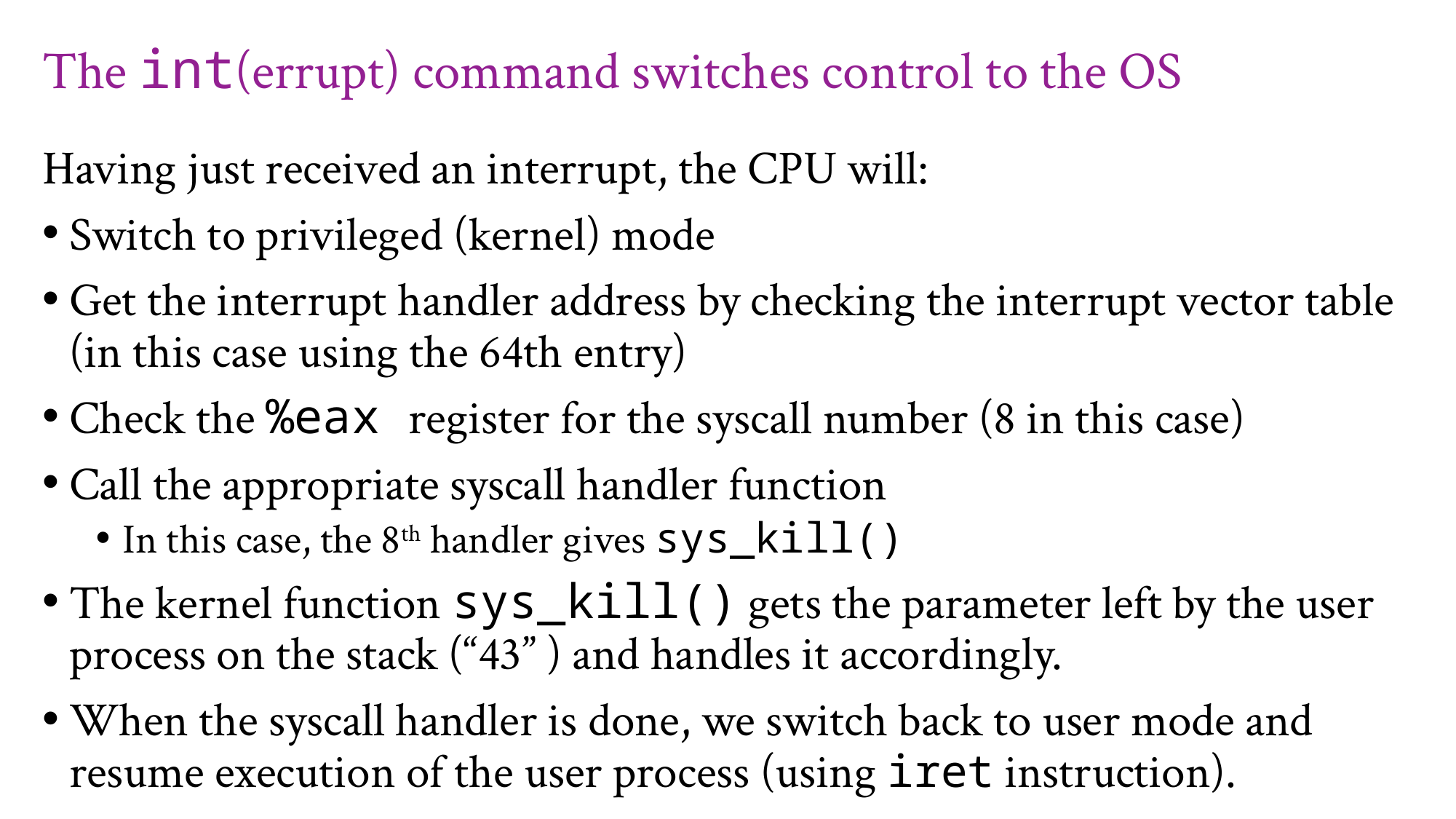

# The int(errupt) command switches control to the OS
Having just received an interrupt, the CPU will:
Switch to privileged (kernel) mode
Get the interrupt handler address by checking the interrupt vector table (in this case using the 64th entry)
Check the %eax register for the syscall number (8 in this case)
Call the appropriate syscall handler function
In this case, the 8th handler gives sys_kill()
The kernel function sys_kill() gets the parameter left by the user process on the stack (“43” ) and handles it accordingly.
When the syscall handler is done, we switch back to user mode and resume execution of the user process (using iret instruction).